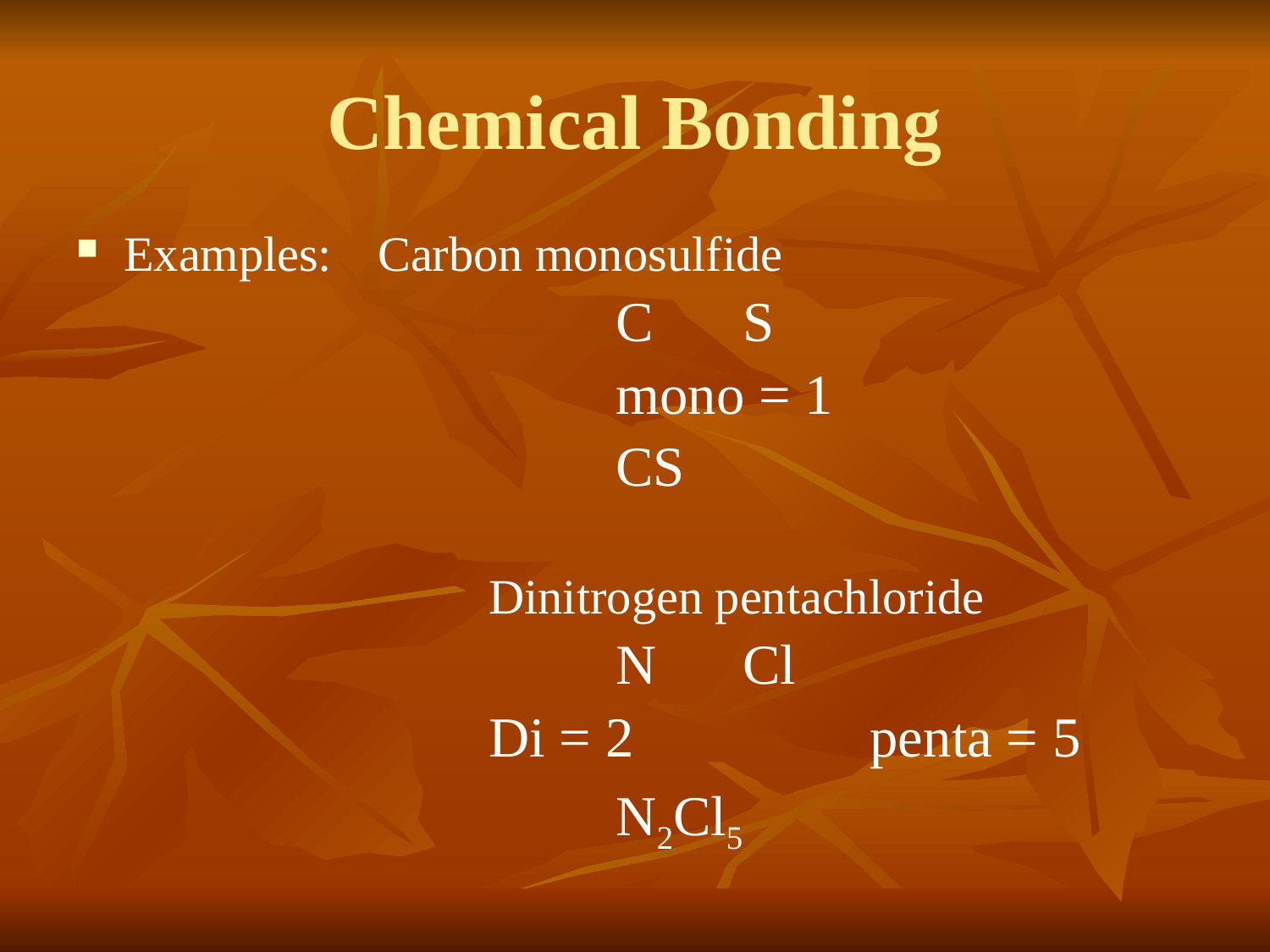

# Chemical Bonding
Examples:	Carbon monosulfide
			C	S
			mono = 1
			CS

		Dinitrogen pentachloride
			N	Cl
	 	Di = 2		penta = 5
			N2Cl5